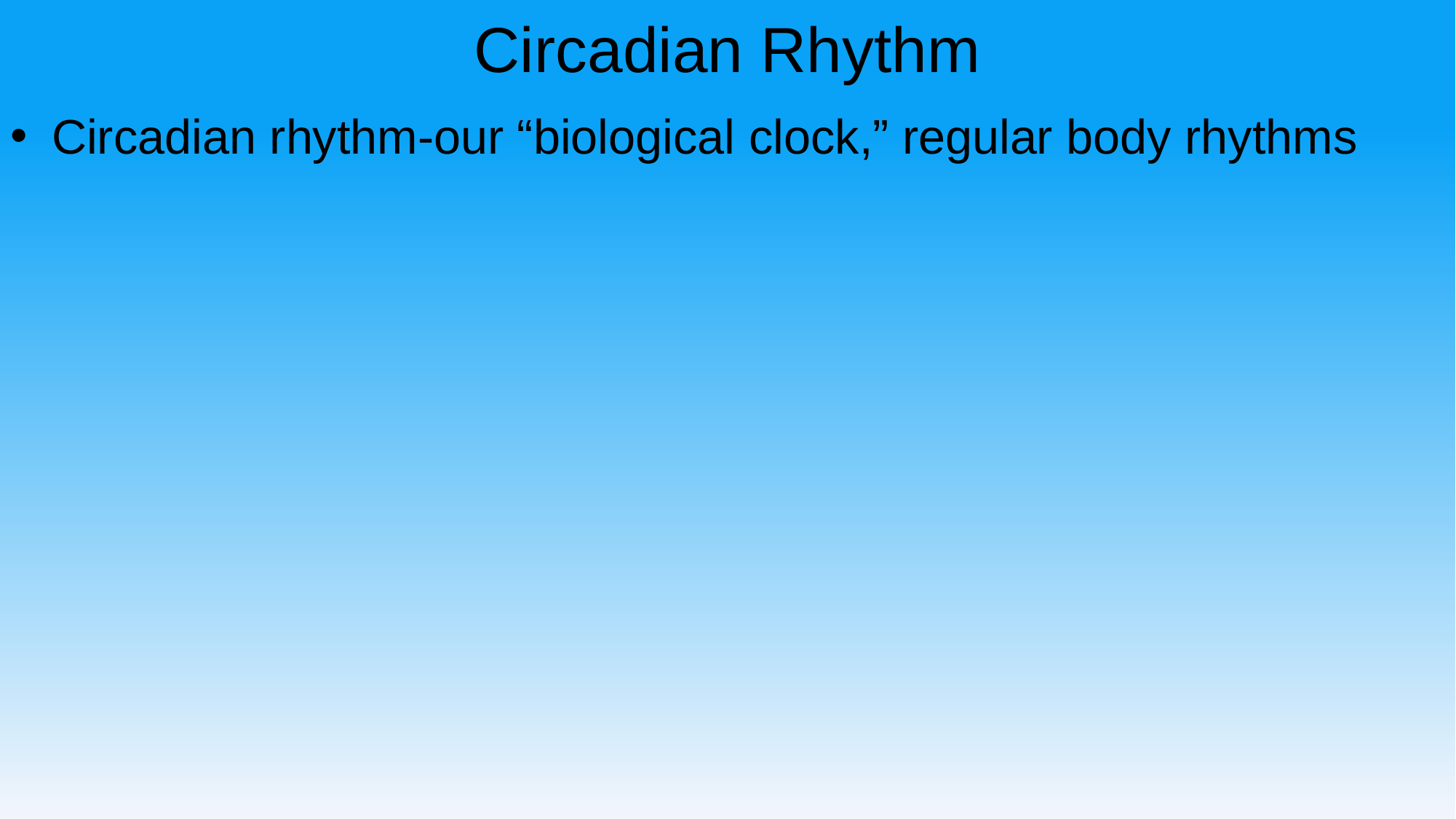

# Circadian Rhythm
Circadian rhythm-our “biological clock,” regular body rhythms